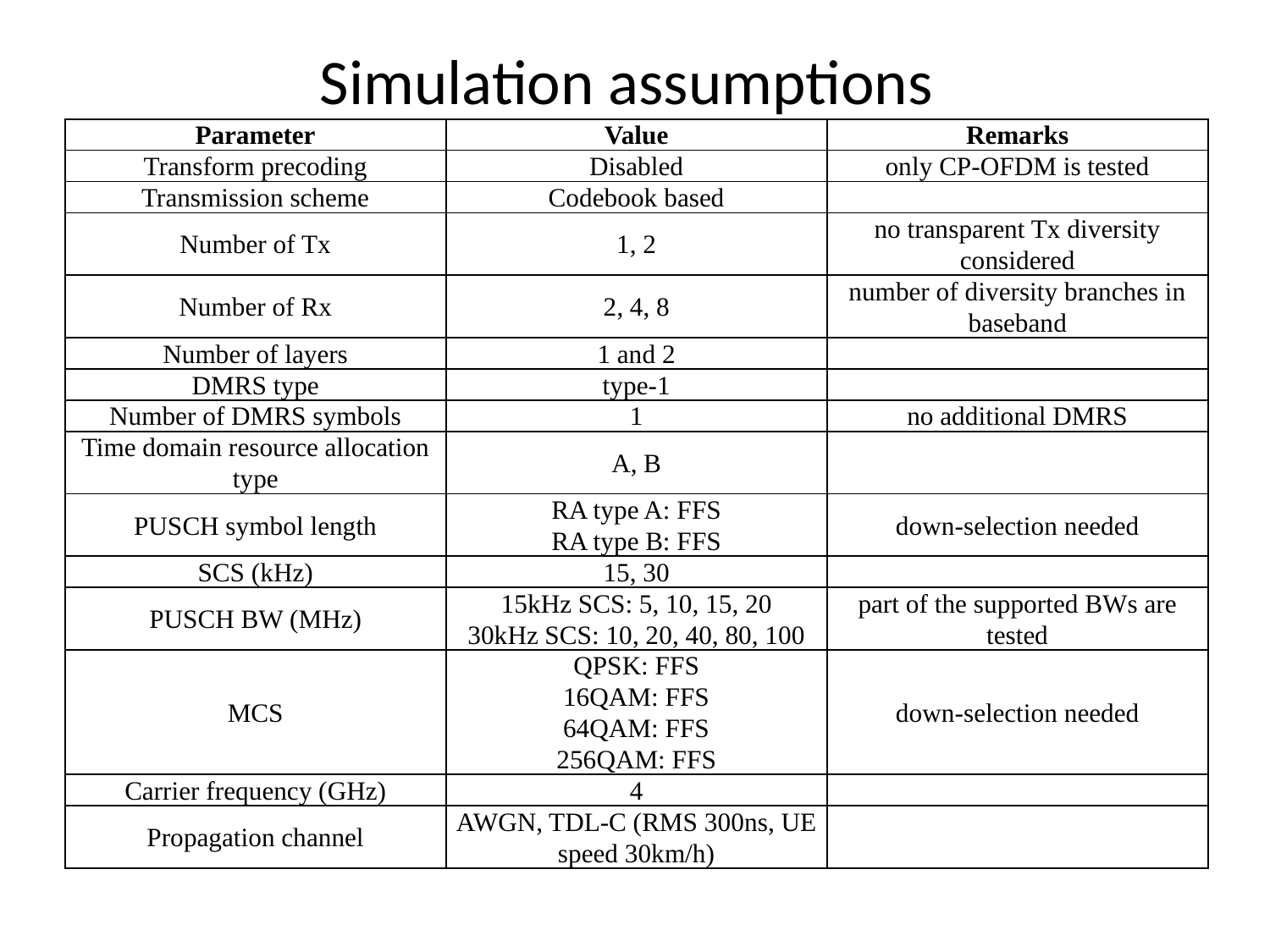

# Simulation assumptions
| Parameter | Value | Remarks |
| --- | --- | --- |
| Transform precoding | Disabled | only CP-OFDM is tested |
| Transmission scheme | Codebook based |  |
| Number of Tx | 1, 2 | no transparent Tx diversity considered |
| Number of Rx | 2, 4, 8 | number of diversity branches in baseband |
| Number of layers | 1 and 2 |  |
| DMRS type | type-1 |  |
| Number of DMRS symbols | 1 | no additional DMRS |
| Time domain resource allocation type | A, B |  |
| PUSCH symbol length | RA type A: FFS RA type B: FFS | down-selection needed |
| SCS (kHz) | 15, 30 |  |
| PUSCH BW (MHz) | 15kHz SCS: 5, 10, 15, 20 30kHz SCS: 10, 20, 40, 80, 100 | part of the supported BWs are tested |
| MCS | QPSK: FFS 16QAM: FFS 64QAM: FFS 256QAM: FFS | down-selection needed |
| Carrier frequency (GHz) | 4 |  |
| Propagation channel | AWGN, TDL-C (RMS 300ns, UE speed 30km/h) |  |